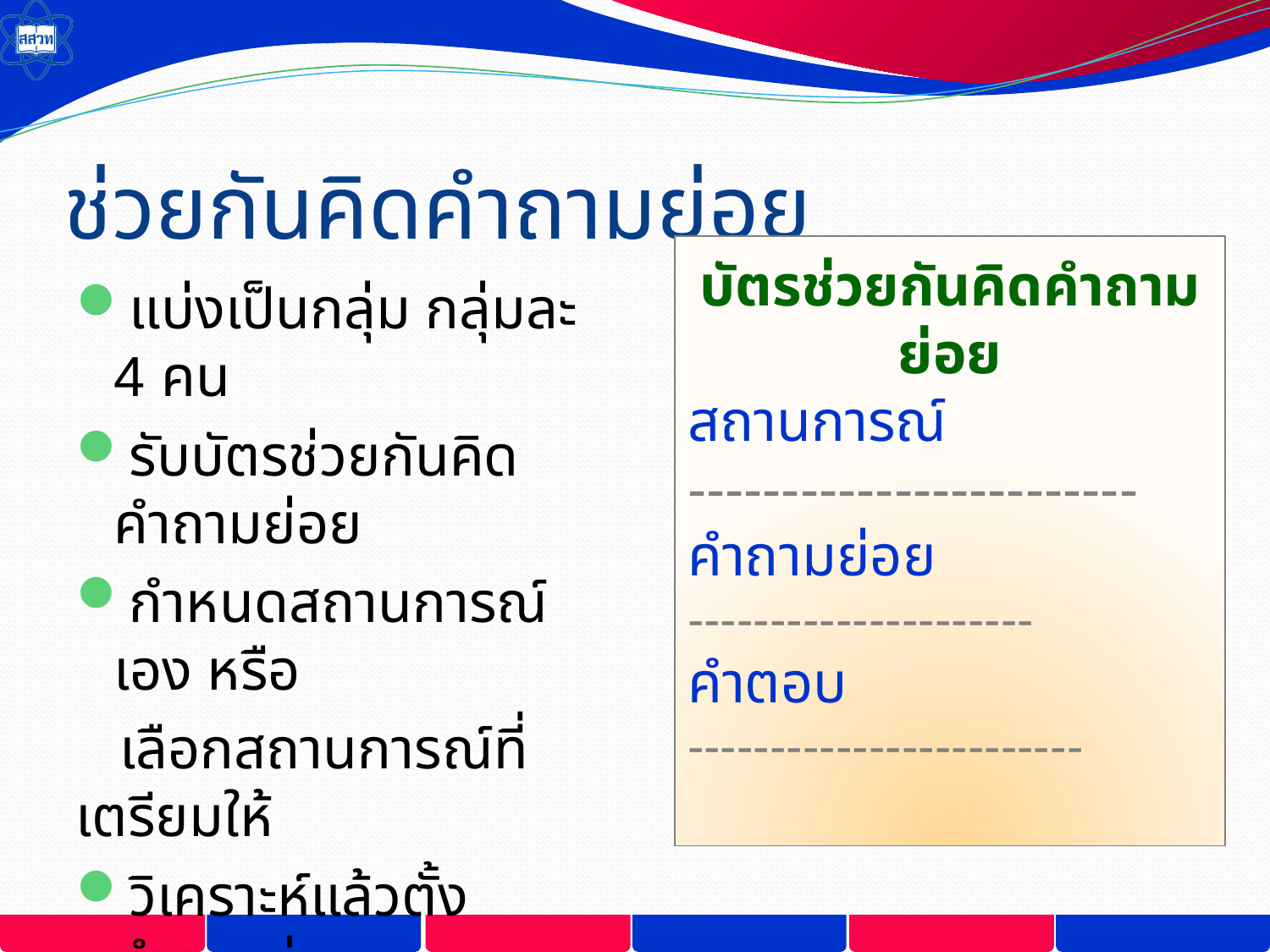

# ช่วยกันคิดคำถามย่อย
บัตรช่วยกันคิดคำถามย่อย
สถานการณ์
------------------------
คำถามย่อย
---------------------
คำตอบ
------------------------

แบ่งเป็นกลุ่ม กลุ่มละ 4 คน
รับบัตรช่วยกันคิดคำถามย่อย
กำหนดสถานการณ์เอง หรือ
   เลือกสถานการณ์ที่เตรียมให้
วิเคราะห์แล้วตั้งคำถามย่อย
ตอบคำถามย่อย